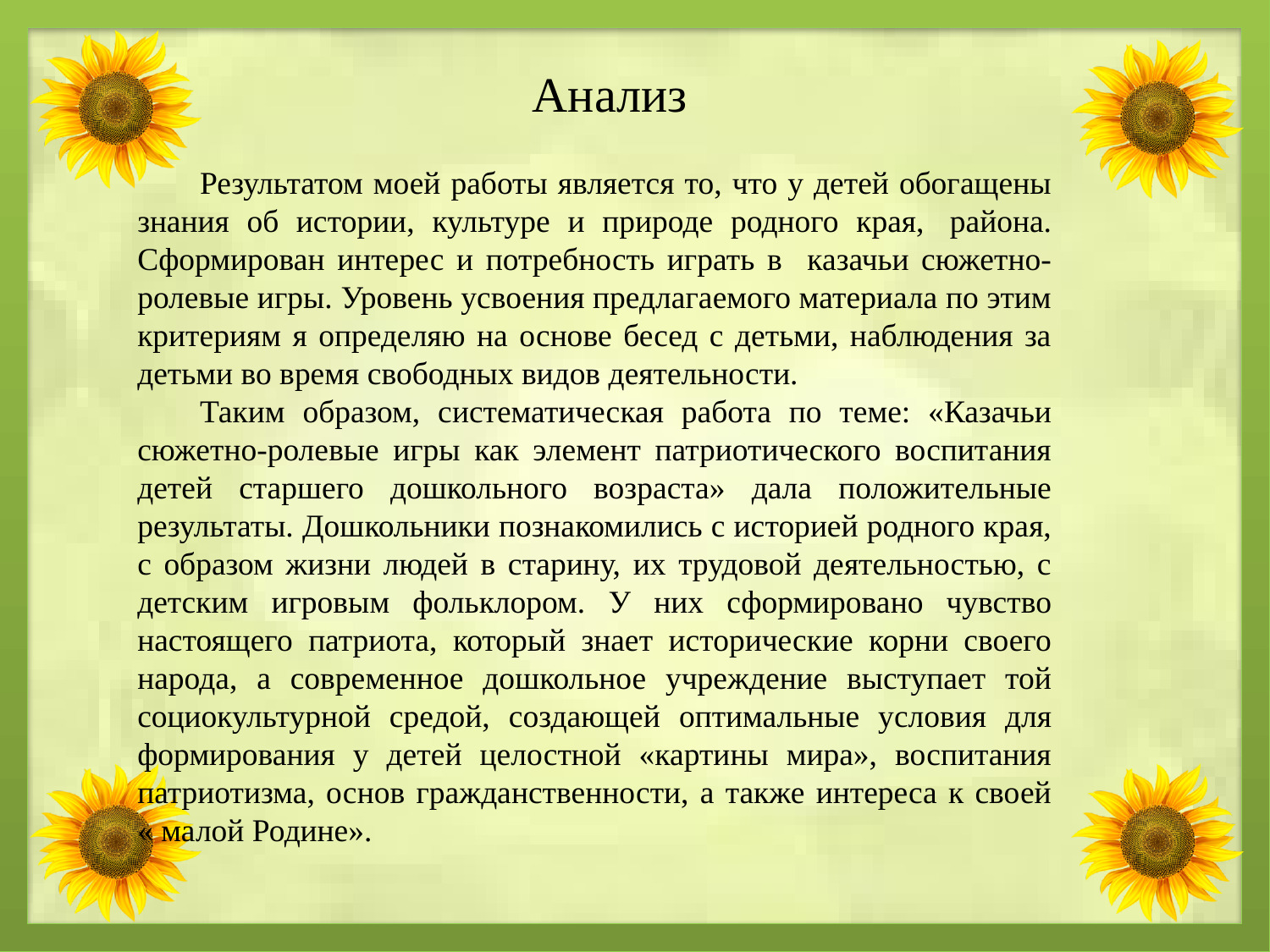

Анализ
Результатом моей работы является то, что у детей обогащены знания об истории, культуре и природе родного края,  района. Сформирован интерес и потребность играть в  казачьи сюжетно-ролевые игры. Уровень усвоения предлагаемого материала по этим критериям я определяю на основе бесед с детьми, наблюдения за детьми во время свободных видов деятельности.
Таким образом, систематическая работа по теме: «Казачьи сюжетно-ролевые игры как элемент патриотического воспитания детей старшего дошкольного возраста» дала положительные результаты. Дошкольники познакомились с историей родного края, с образом жизни людей в старину, их трудовой деятельностью, с детским игровым фольклором. У них сформировано чувство настоящего патриота, который знает исторические корни своего народа, а современное дошкольное учреждение выступает той социокультурной средой, создающей оптимальные условия для формирования у детей целостной «картины мира», воспитания патриотизма, основ гражданственности, а также интереса к своей « малой Родине».